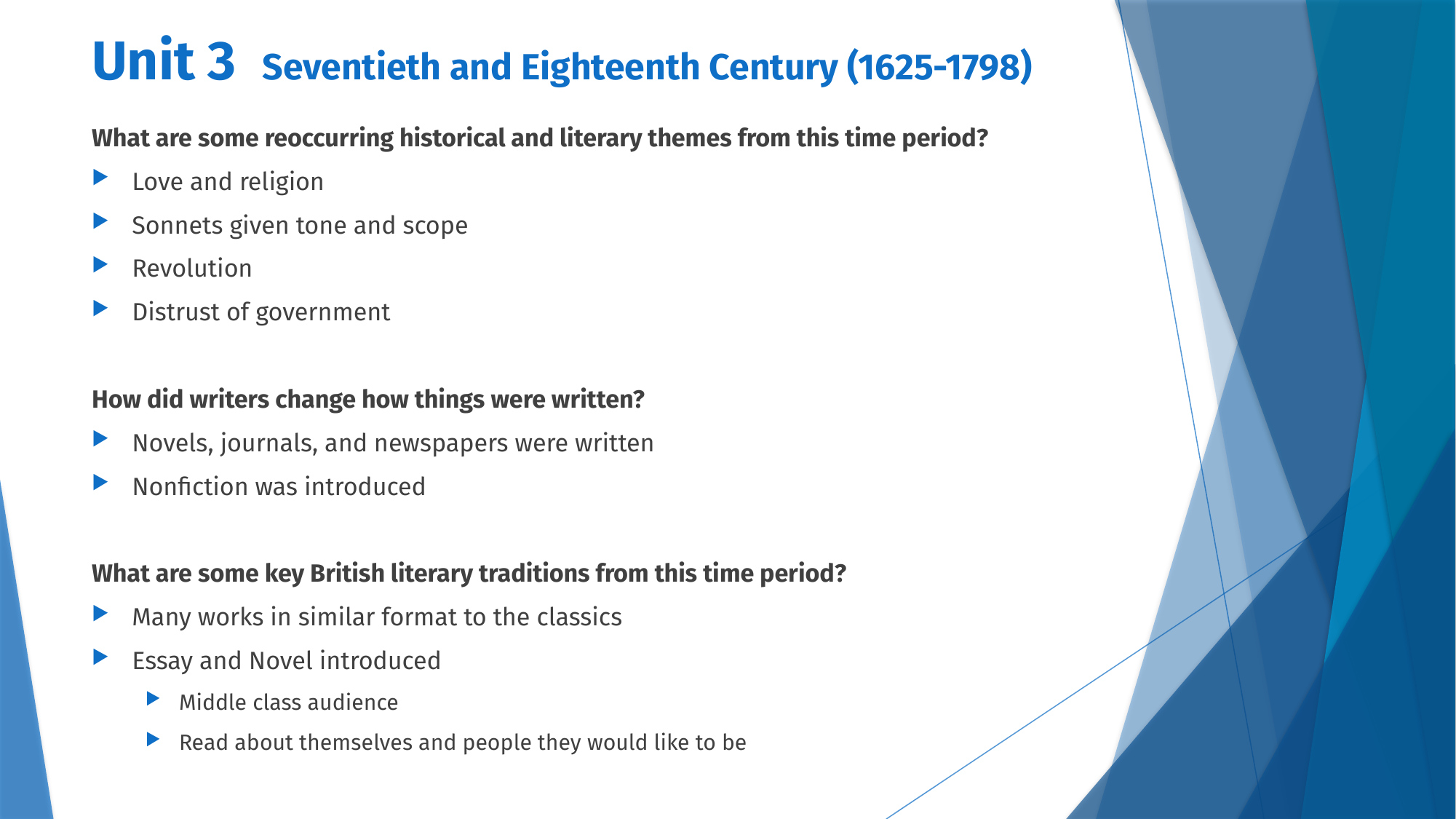

# Unit 3  Seventieth and Eighteenth Century (1625-1798)
What are some reoccurring historical and literary themes from this time period?
Love and religion
Sonnets given tone and scope
Revolution
Distrust of government

How did writers change how things were written?
Novels, journals, and newspapers were written
Nonfiction was introduced

What are some key British literary traditions from this time period?
Many works in similar format to the classics
Essay and Novel introduced
Middle class audience
Read about themselves and people they would like to be